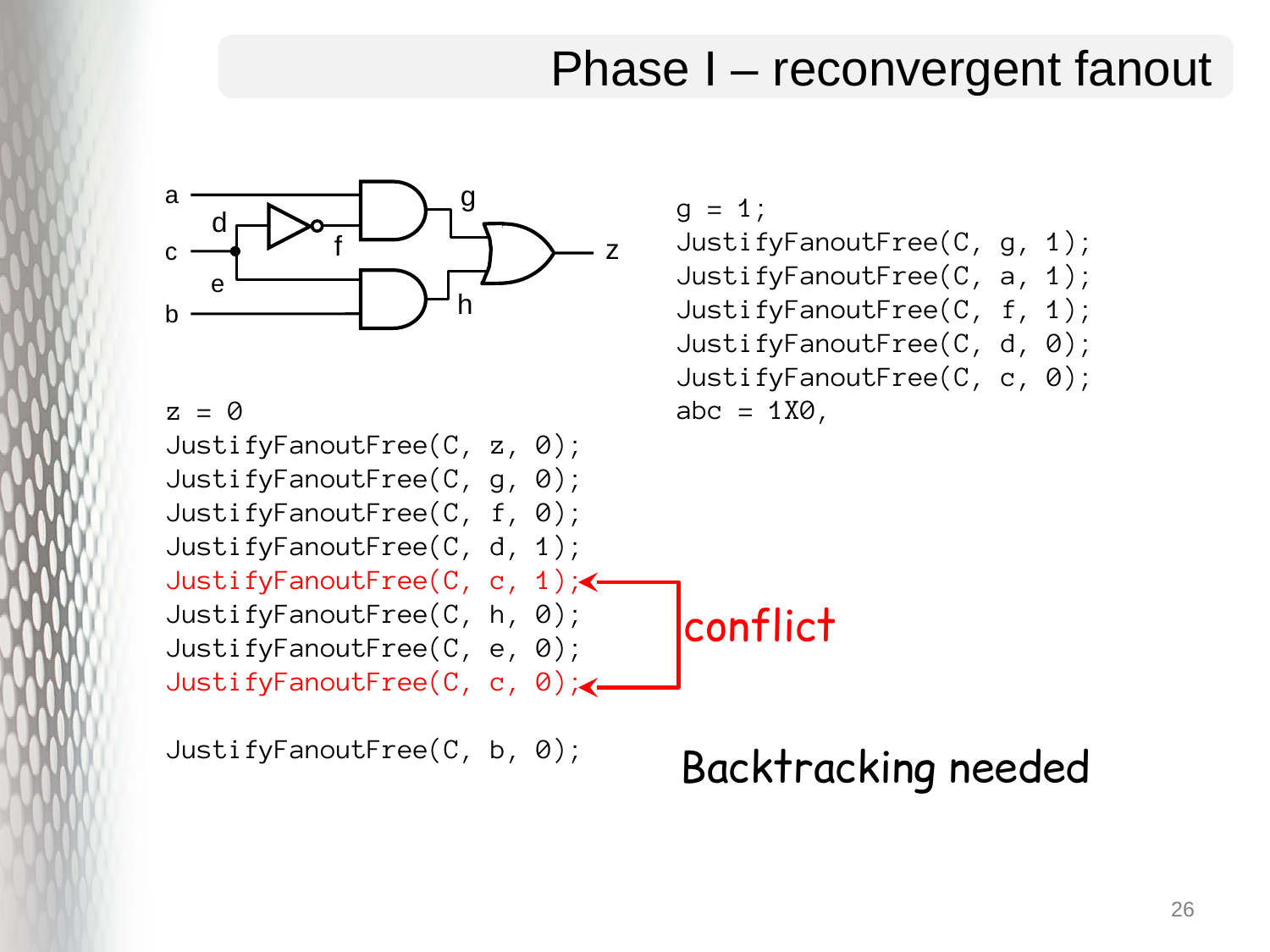

# Phase I – reconvergent fanout
g
a

d

f

z

c

e

h
b

g = 1;
JustifyFanoutFree(C, g, 1);
JustifyFanoutFree(C, a, 1);
JustifyFanoutFree(C, f, 1);
JustifyFanoutFree(C, d, 0);
JustifyFanoutFree(C, c, 0);
abc = 1X0,
z = 0
JustifyFanoutFree(C, z, 0);
JustifyFanoutFree(C, g, 0);
JustifyFanoutFree(C, f, 0);
JustifyFanoutFree(C, d, 1);
JustifyFanoutFree(C, c, 1);
JustifyFanoutFree(C, h, 0);
JustifyFanoutFree(C, e, 0);
JustifyFanoutFree(C, c, 0);

JustifyFanoutFree(C, b, 0);

conflict
Backtracking needed